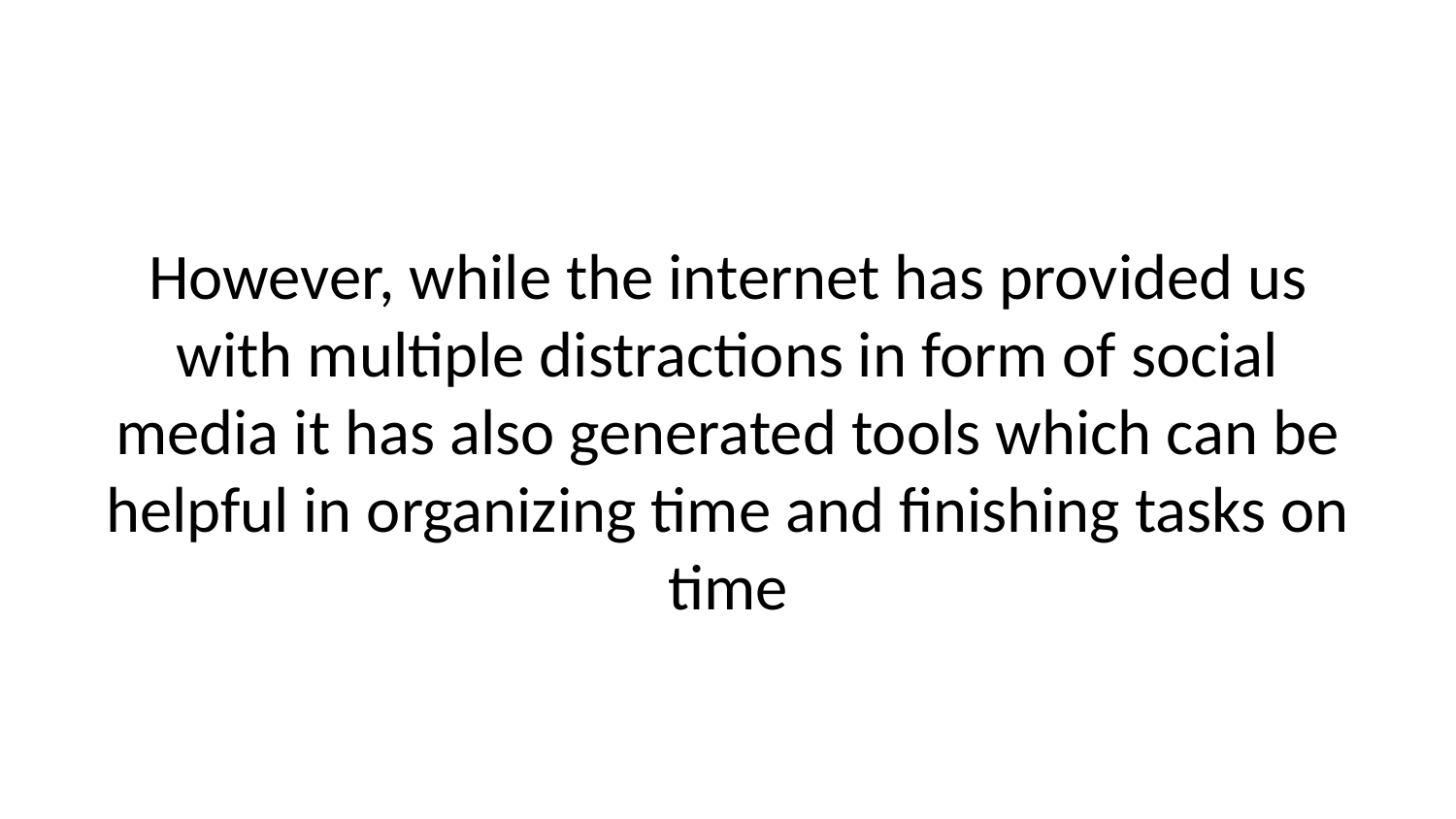

However, while the internet has provided us with multiple distractions in form of social media it has also generated tools which can be helpful in organizing time and finishing tasks on time